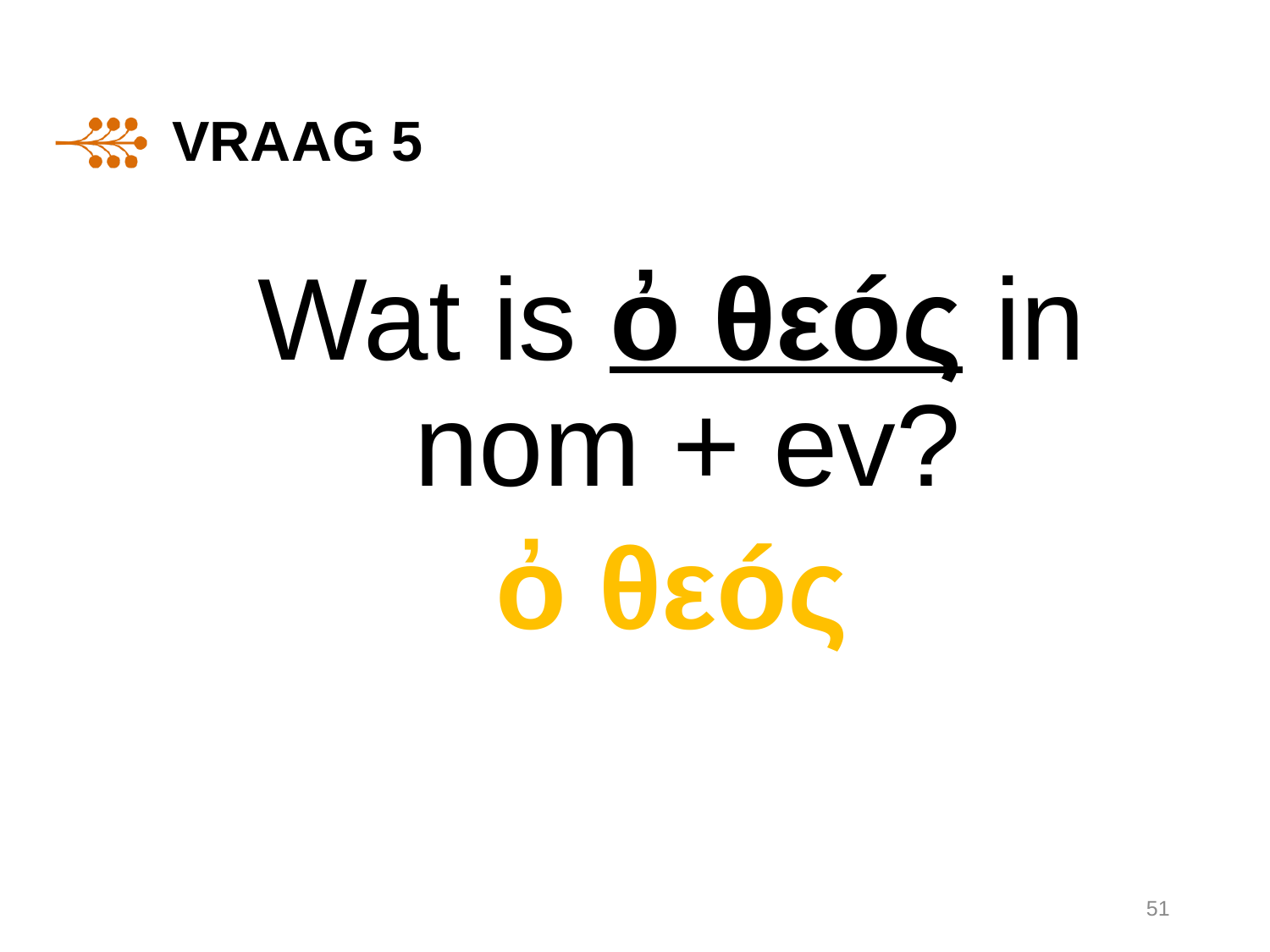

# Vraag 5
Wat is ὀ θεóς in nom + ev?
ὀ θεóς
51